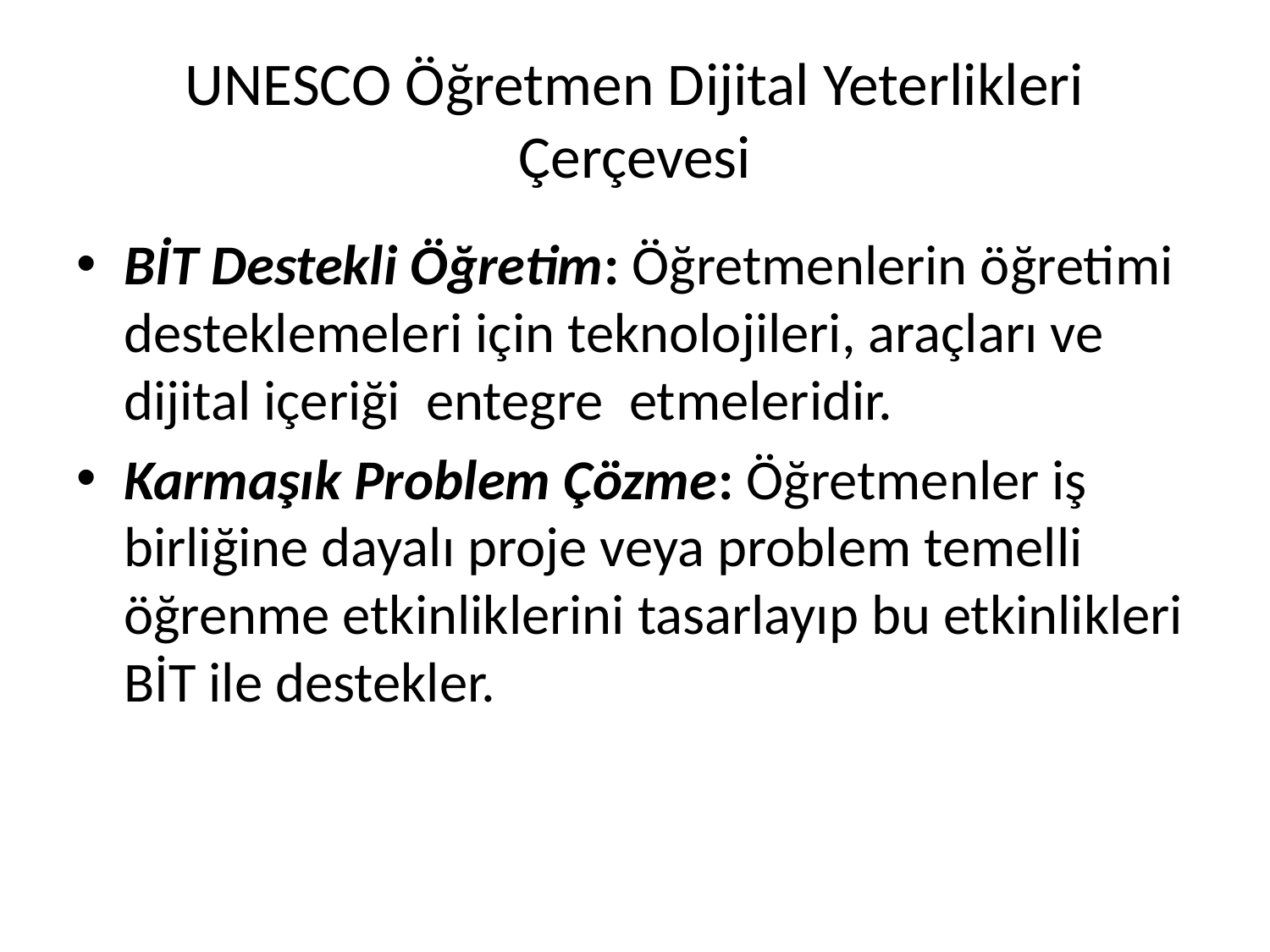

# UNESCO Öğretmen Dijital Yeterlikleri Çerçevesi
BİT Destekli Öğretim: Öğretmenlerin öğretimi desteklemeleri için teknolojileri, araçları ve dijital içeriği  entegre  etmeleridir.
Karmaşık Problem Çözme: Öğretmenler iş birliğine dayalı proje veya problem temelli öğrenme etkinliklerini tasarlayıp bu etkinlikleri BİT ile destekler.